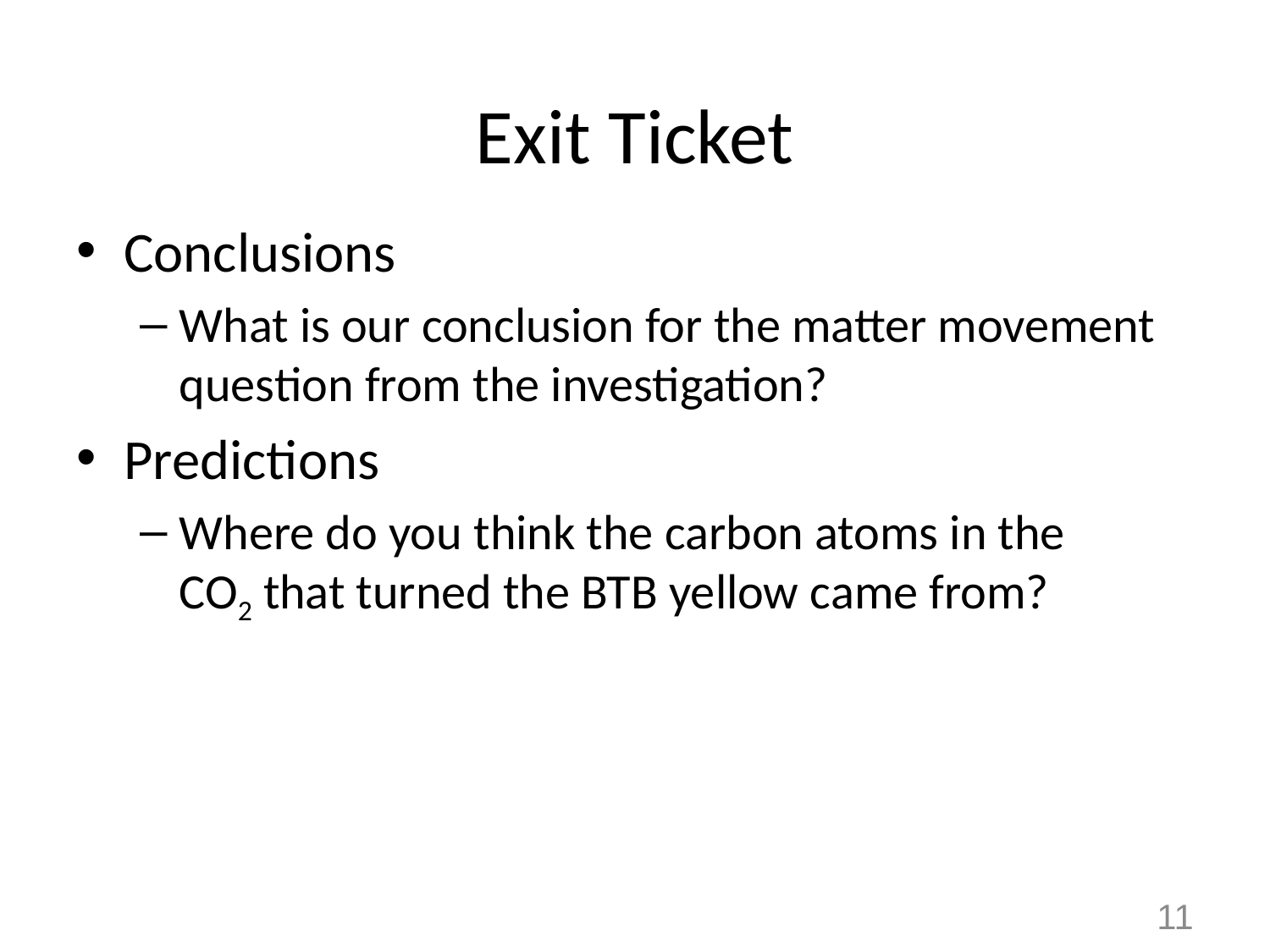

# Exit Ticket
Conclusions
What is our conclusion for the matter movement question from the investigation?
Predictions
Where do you think the carbon atoms in the CO2 that turned the BTB yellow came from?
11